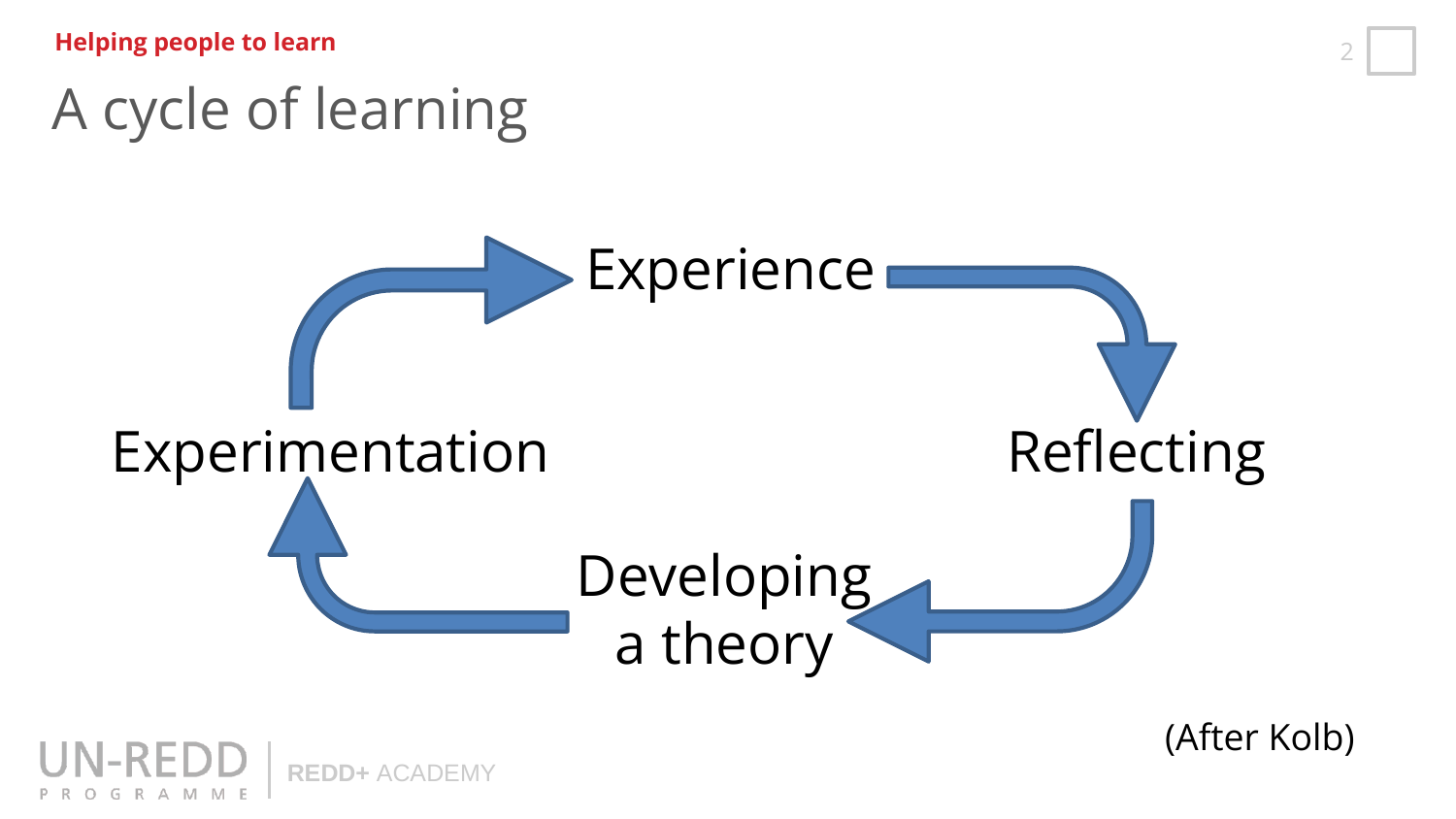

Helping people to learn
A cycle of learning

Experience

Experimentation
Reflecting

Developing a theory
(After Kolb)